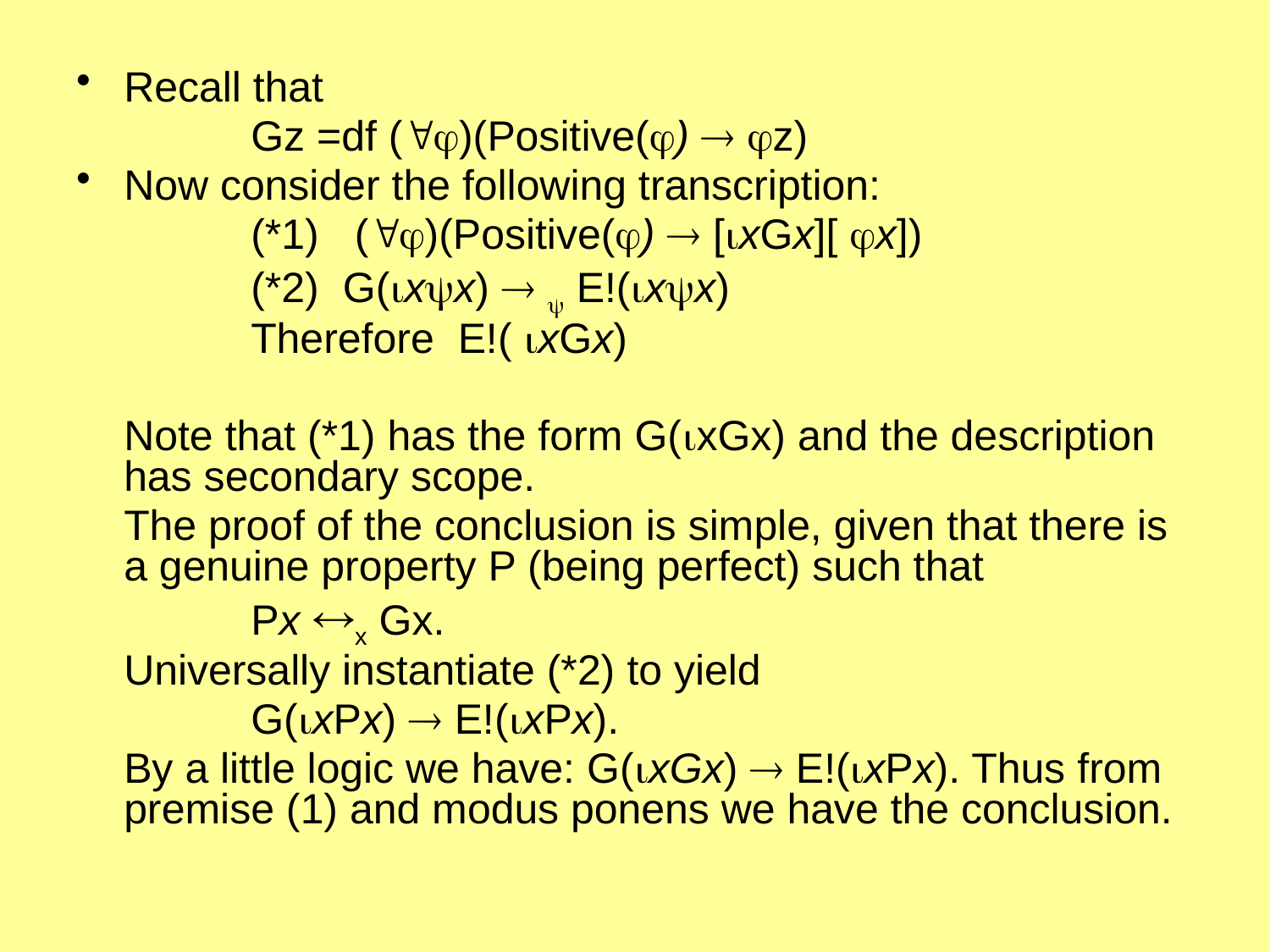

Recall that
		Gz =df (∀ϕ)(Positive(ϕ) → ϕz)
Now consider the following transcription:
		(*1)   (∀ϕ)(Positive(ϕ) → [ιxGx][ ϕx])
		(*2)  G(ιxψx) → ψ E!(ιxψx)
 		Therefore  E!( ιxGx)

	Note that (*1) has the form G(ιxGx) and the description has secondary scope.
	The proof of the conclusion is simple, given that there is a genuine property P (being perfect) such that
		Px ↔x Gx.
	Universally instantiate (*2) to yield
		G(ιxPx) → E!(ιxPx).
	By a little logic we have: G(ιxGx) → E!(ιxPx). Thus from premise (1) and modus ponens we have the conclusion.